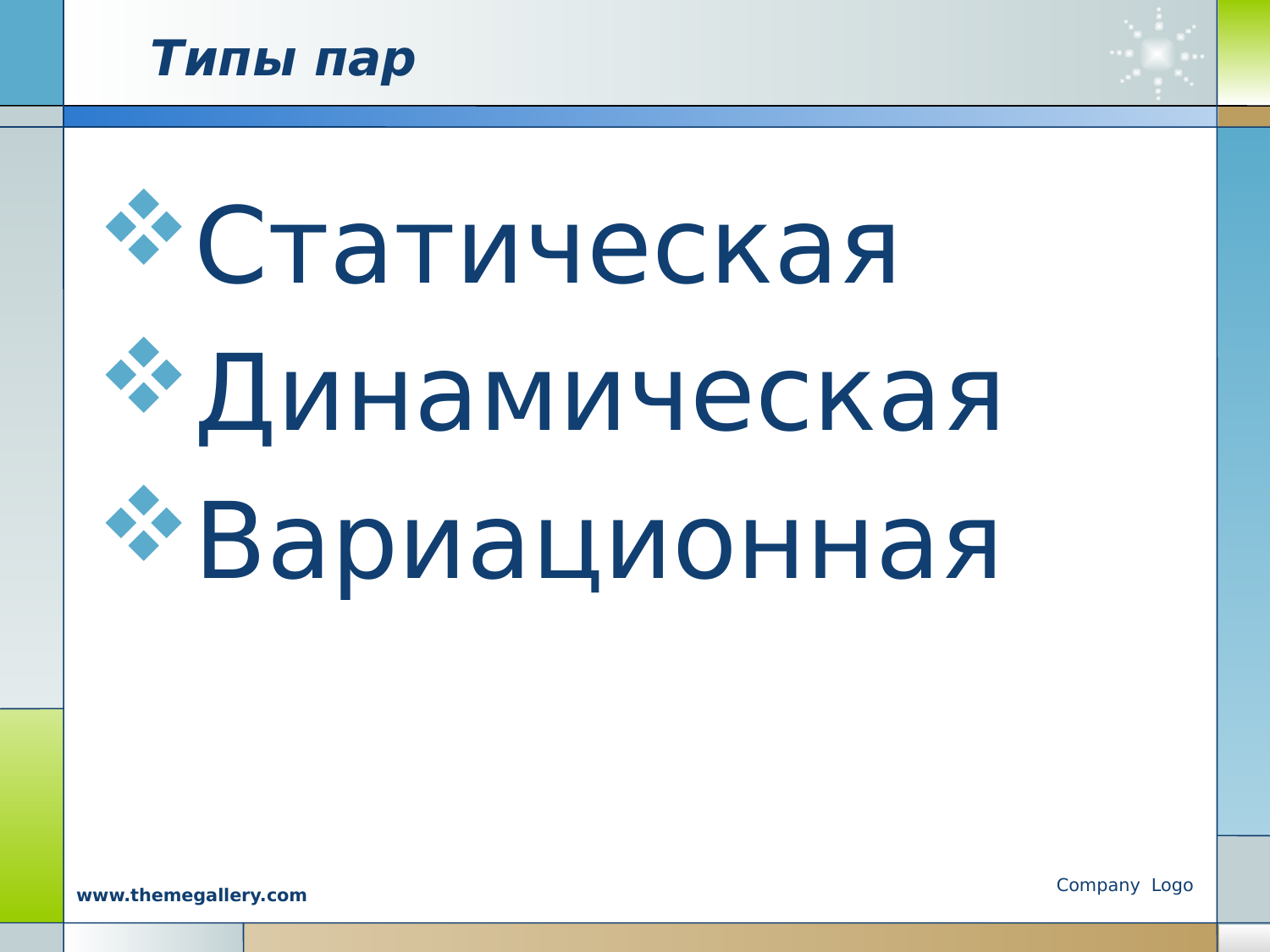

# Типы пар
Статическая
Динамическая
Вариационная
Company  Logo
www.themegallery.com